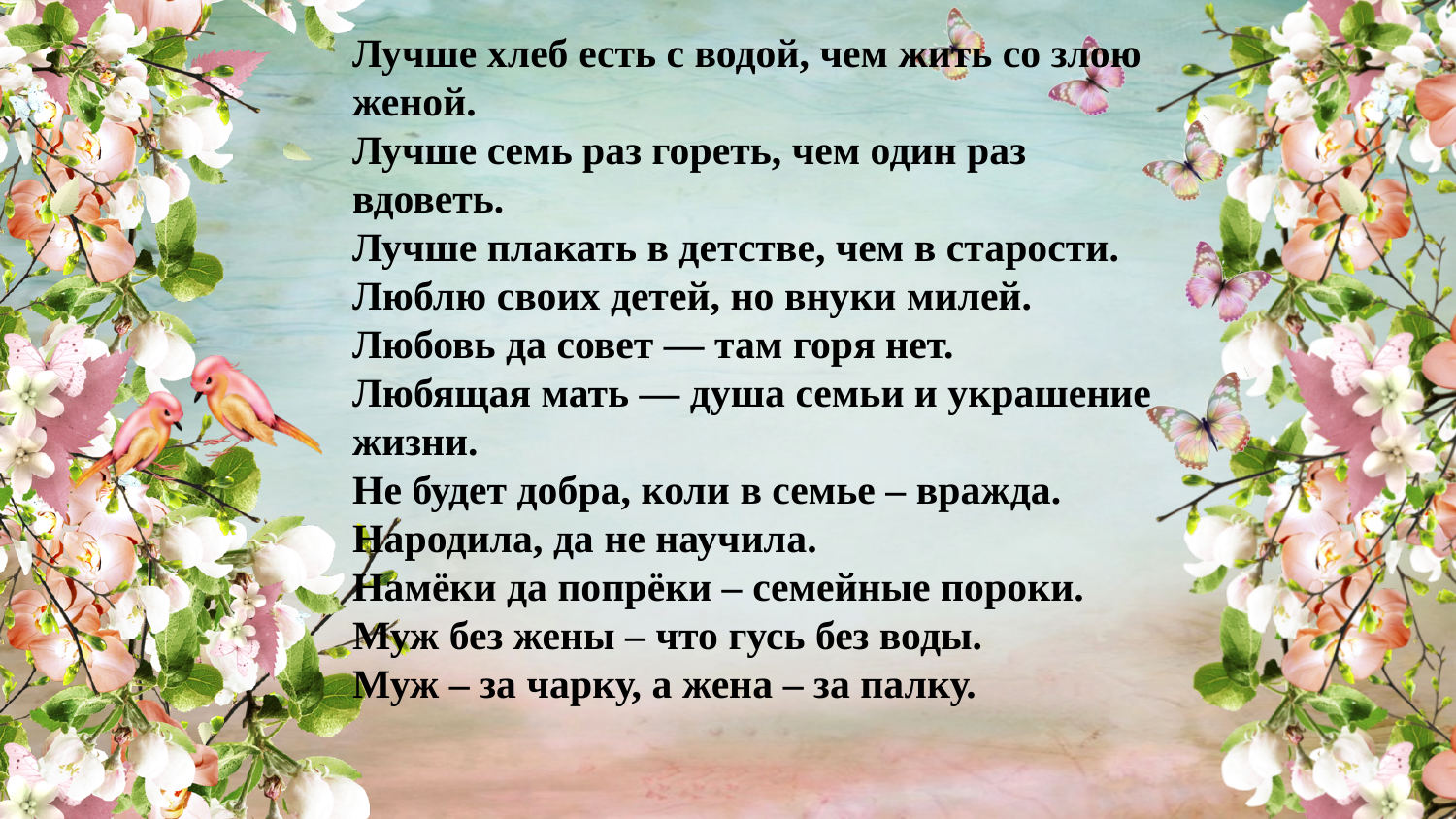

Лучше хлеб есть с водой, чем жить со злою женой.
Лучше семь раз гореть, чем один раз вдоветь.
Лучше плакать в детстве, чем в старости.
Люблю своих детей, но внуки милей.
Любовь да совет — там горя нет.
Любящая мать — душа семьи и украшение жизни.
Не будет добра, коли в семье – вражда.
Народила, да не научила.
Намёки да попрёки – семейные пороки.
Муж без жены – что гусь без воды.
Муж – за чарку, а жена – за палку.